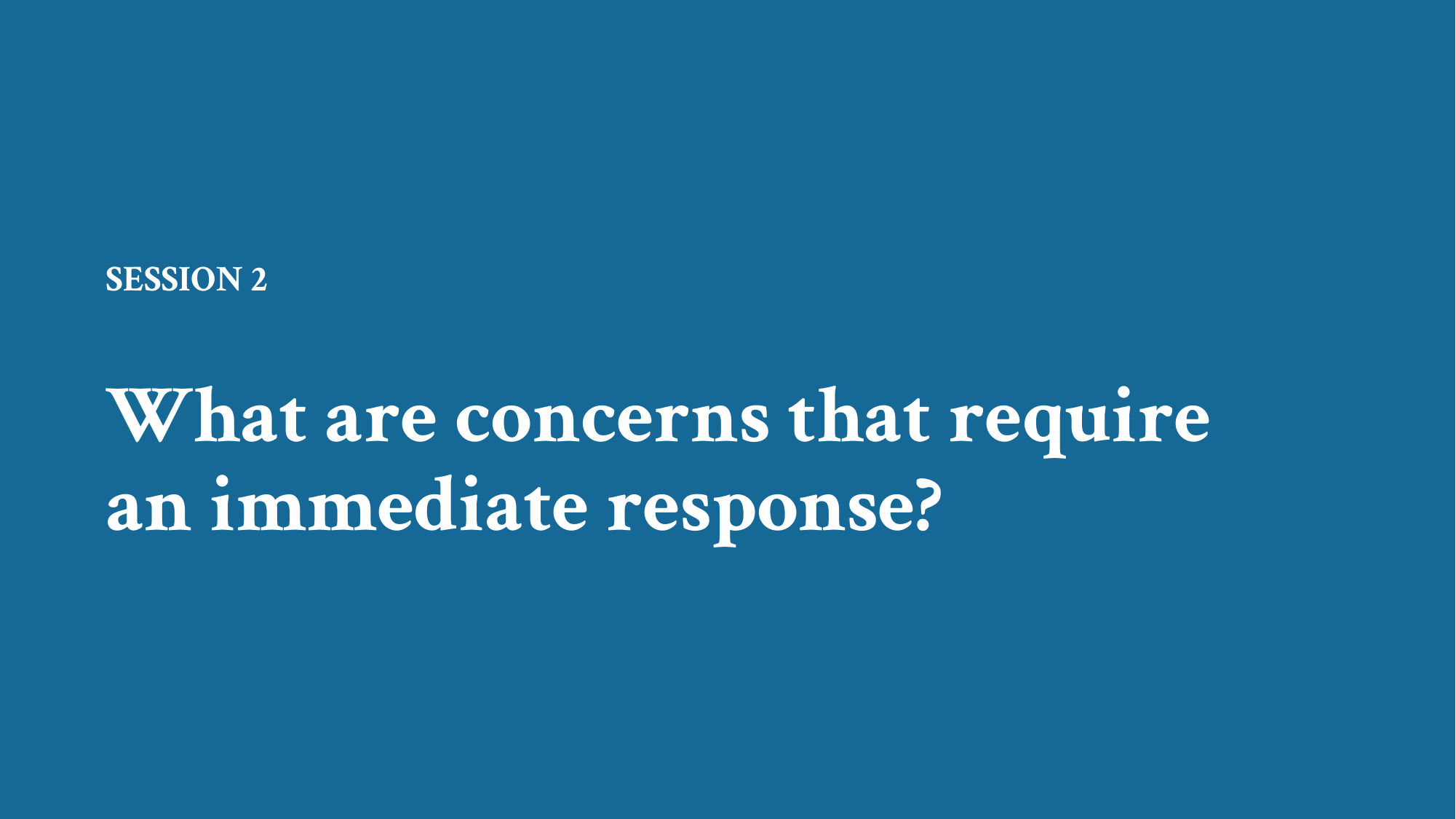

SESSION 2
What are concerns that require an immediate response?